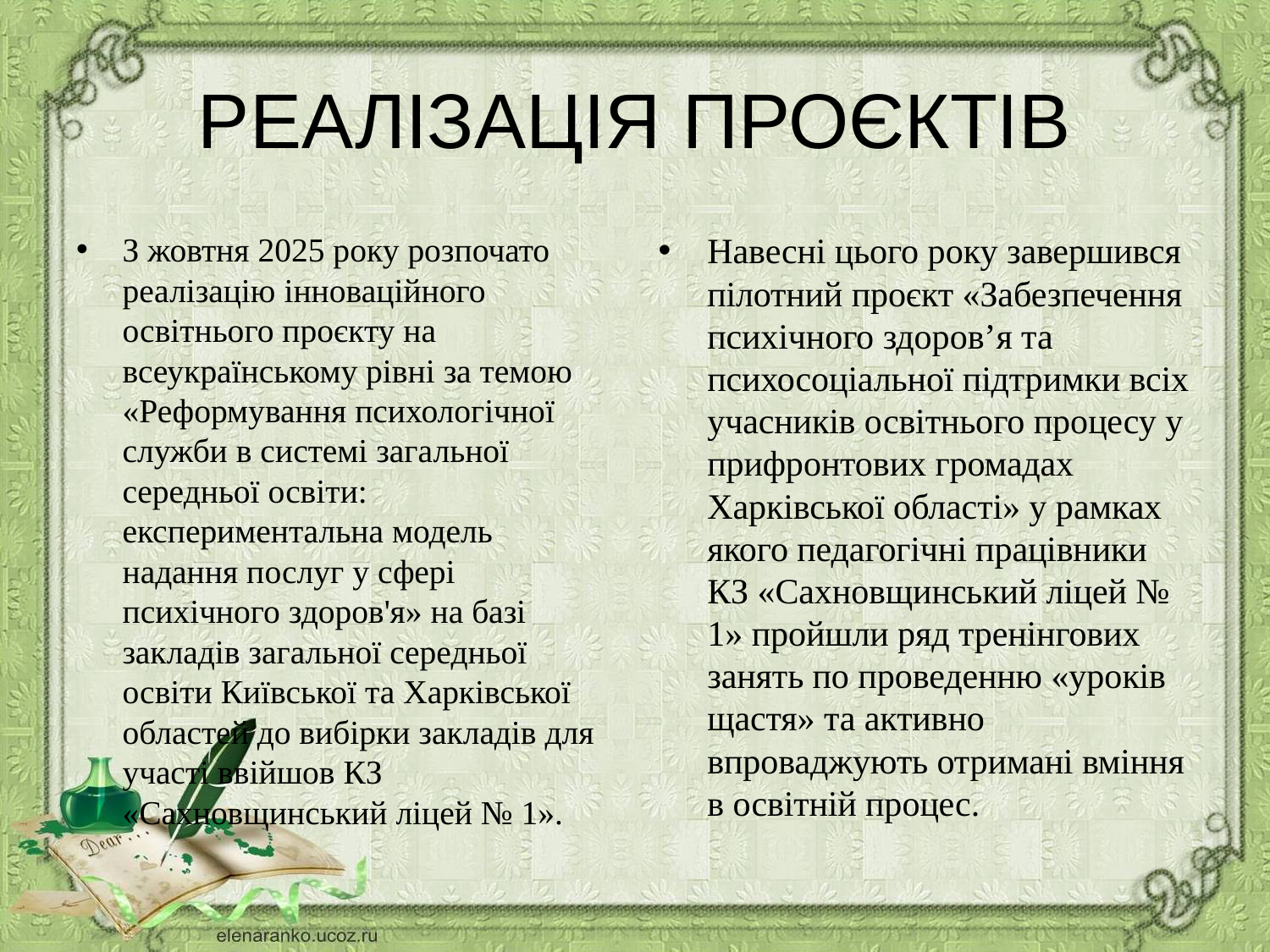

# РЕАЛІЗАЦІЯ ПРОЄКТІВ
З жовтня 2025 року розпочато реалізацію інноваційного освітнього проєкту на всеукраїнському рівні за темою «Реформування психологічної служби в системі загальної середньої освіти: експериментальна модель надання послуг у сфері психічного здоров'я» на базі закладів загальної середньої освіти Київської та Харківської областей до вибірки закладів для участі ввійшов КЗ «Сахновщинський ліцей № 1».

Навесні цього року завершився пілотний проєкт «Забезпечення психічного здоров’я та психосоціальної підтримки всіх учасників освітнього процесу у прифронтових громадах Харківської області» у рамках якого педагогічні працівники КЗ «Сахновщинський ліцей № 1» пройшли ряд тренінгових занять по проведенню «уроків щастя» та активно впроваджують отримані вміння в освітній процес.